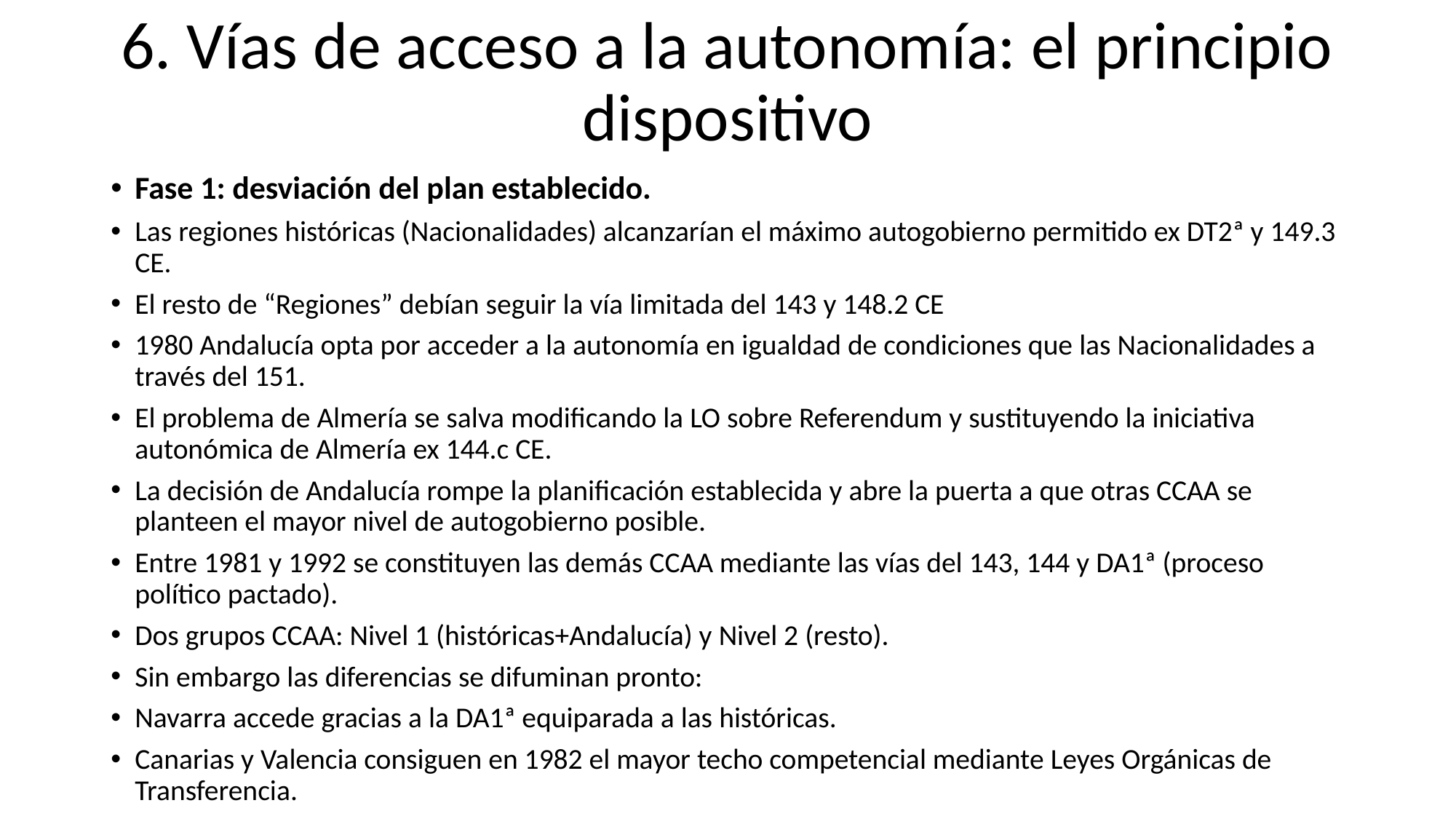

# 6. Vías de acceso a la autonomía: el principio dispositivo
Fase 1: desviación del plan establecido.
Las regiones históricas (Nacionalidades) alcanzarían el máximo autogobierno permitido ex DT2ª y 149.3 CE.
El resto de “Regiones” debían seguir la vía limitada del 143 y 148.2 CE
1980 Andalucía opta por acceder a la autonomía en igualdad de condiciones que las Nacionalidades a través del 151.
El problema de Almería se salva modificando la LO sobre Referendum y sustituyendo la iniciativa autonómica de Almería ex 144.c CE.
La decisión de Andalucía rompe la planificación establecida y abre la puerta a que otras CCAA se planteen el mayor nivel de autogobierno posible.
Entre 1981 y 1992 se constituyen las demás CCAA mediante las vías del 143, 144 y DA1ª (proceso político pactado).
Dos grupos CCAA: Nivel 1 (históricas+Andalucía) y Nivel 2 (resto).
Sin embargo las diferencias se difuminan pronto:
Navarra accede gracias a la DA1ª equiparada a las históricas.
Canarias y Valencia consiguen en 1982 el mayor techo competencial mediante Leyes Orgánicas de Transferencia.